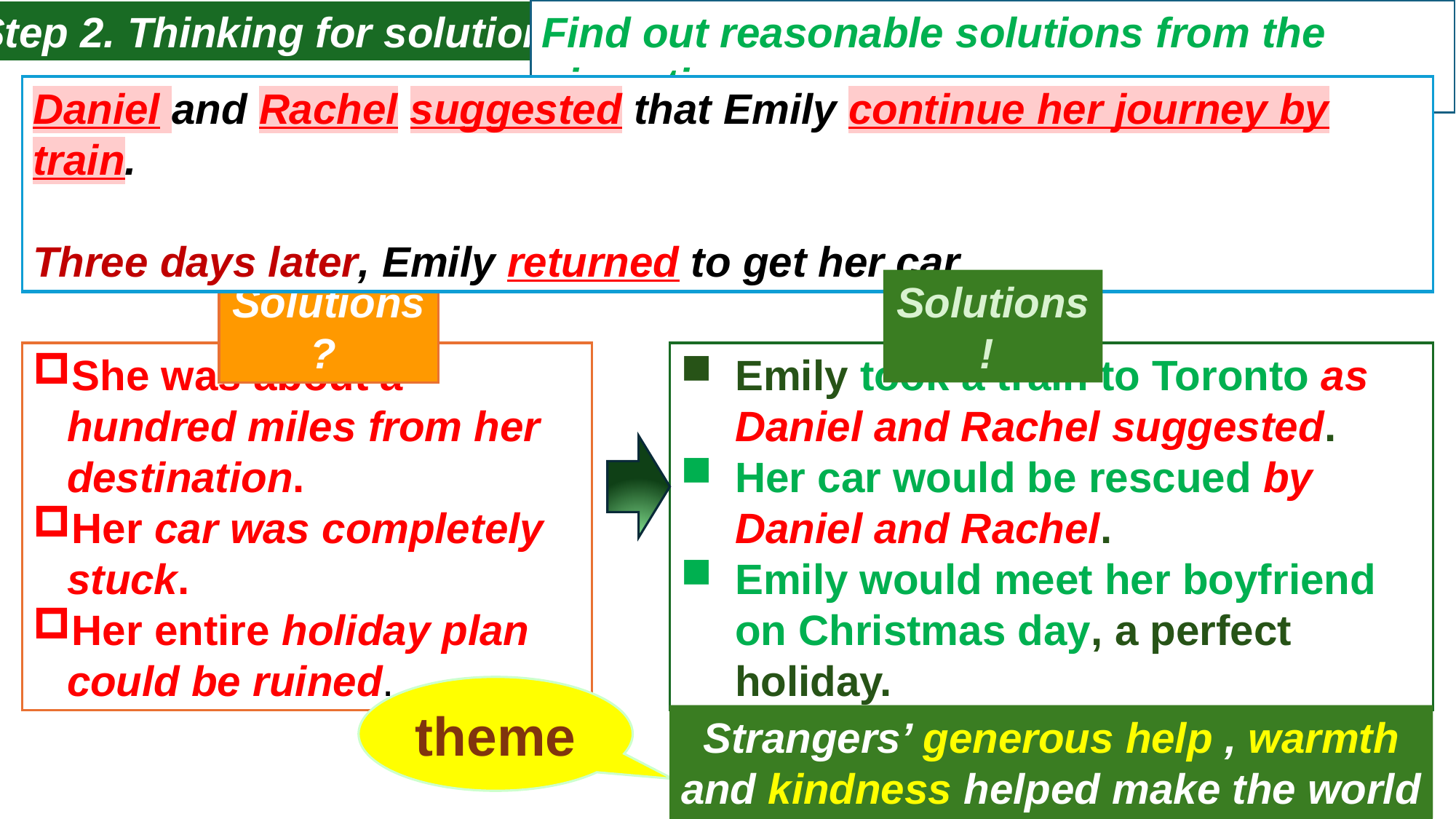

Step 2. Thinking for solutions
Find out reasonable solutions from the given tips.
Daniel and Rachel suggested that Emily continue her journey by train.

Three days later, Emily returned to get her car .
Daniel and Rachel suggested that Emily continue her journey by train.

Three days later, Emily returned to get her car .
Solutions ?
Solutions !
She was about a hundred miles from her destination.
Her car was completely stuck.
Her entire holiday plan could be ruined.
Emily took a train to Toronto as Daniel and Rachel suggested.
Her car would be rescued by Daniel and Rachel.
Emily would meet her boyfriend on Christmas day, a perfect holiday.

theme
Strangers’ generous help , warmth and kindness helped make the world lovely.
Daniel and Rachel’s generous help , warmth and kindness helped Emily.